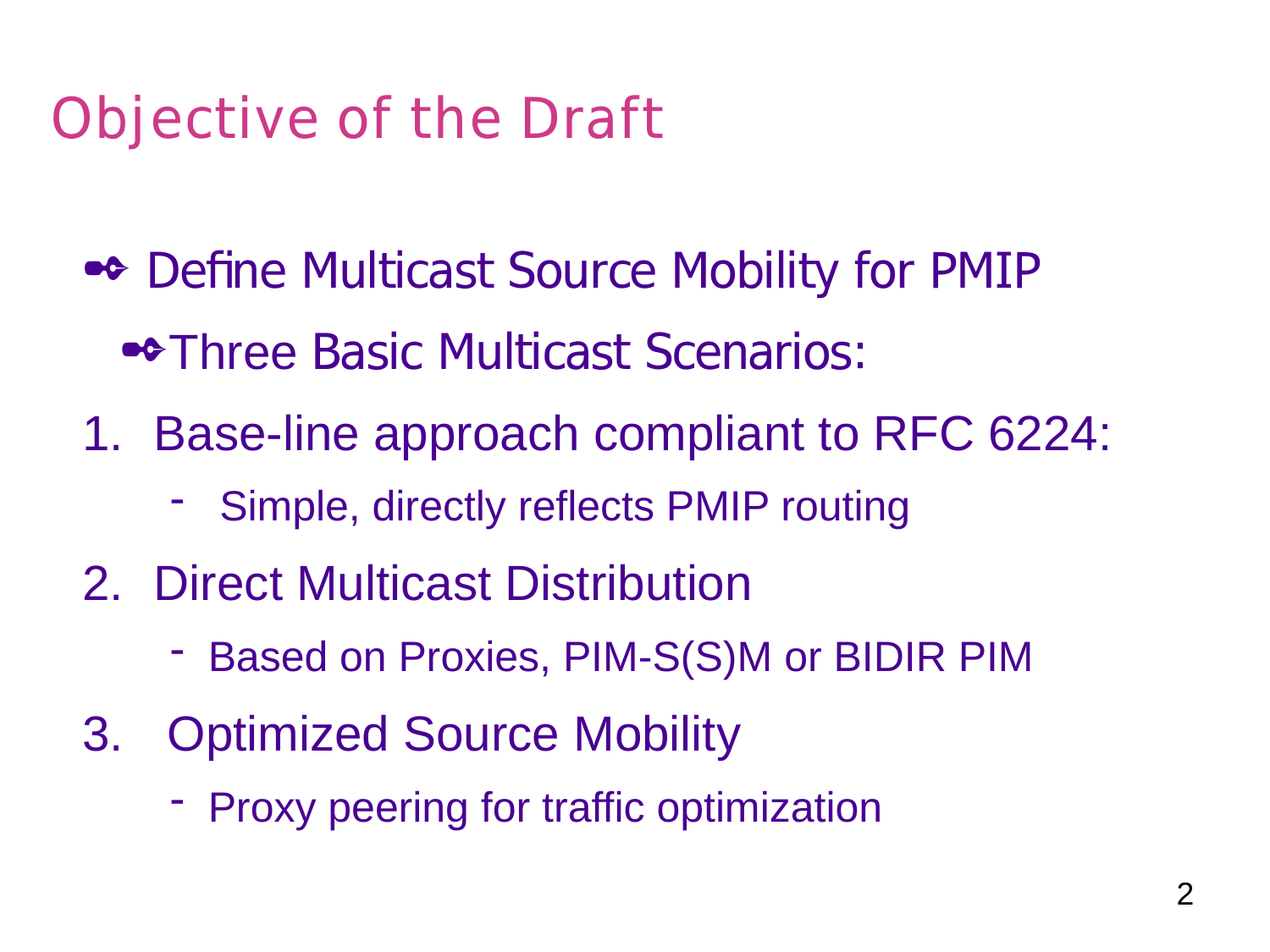

# Objective of the Draft
 Define Multicast Source Mobility for PMIP
Three Basic Multicast Scenarios:
Base-line approach compliant to RFC 6224:
 Simple, directly reflects PMIP routing
Direct Multicast Distribution
Based on Proxies, PIM-S(S)M or BIDIR PIM
 Optimized Source Mobility
Proxy peering for traffic optimization
2